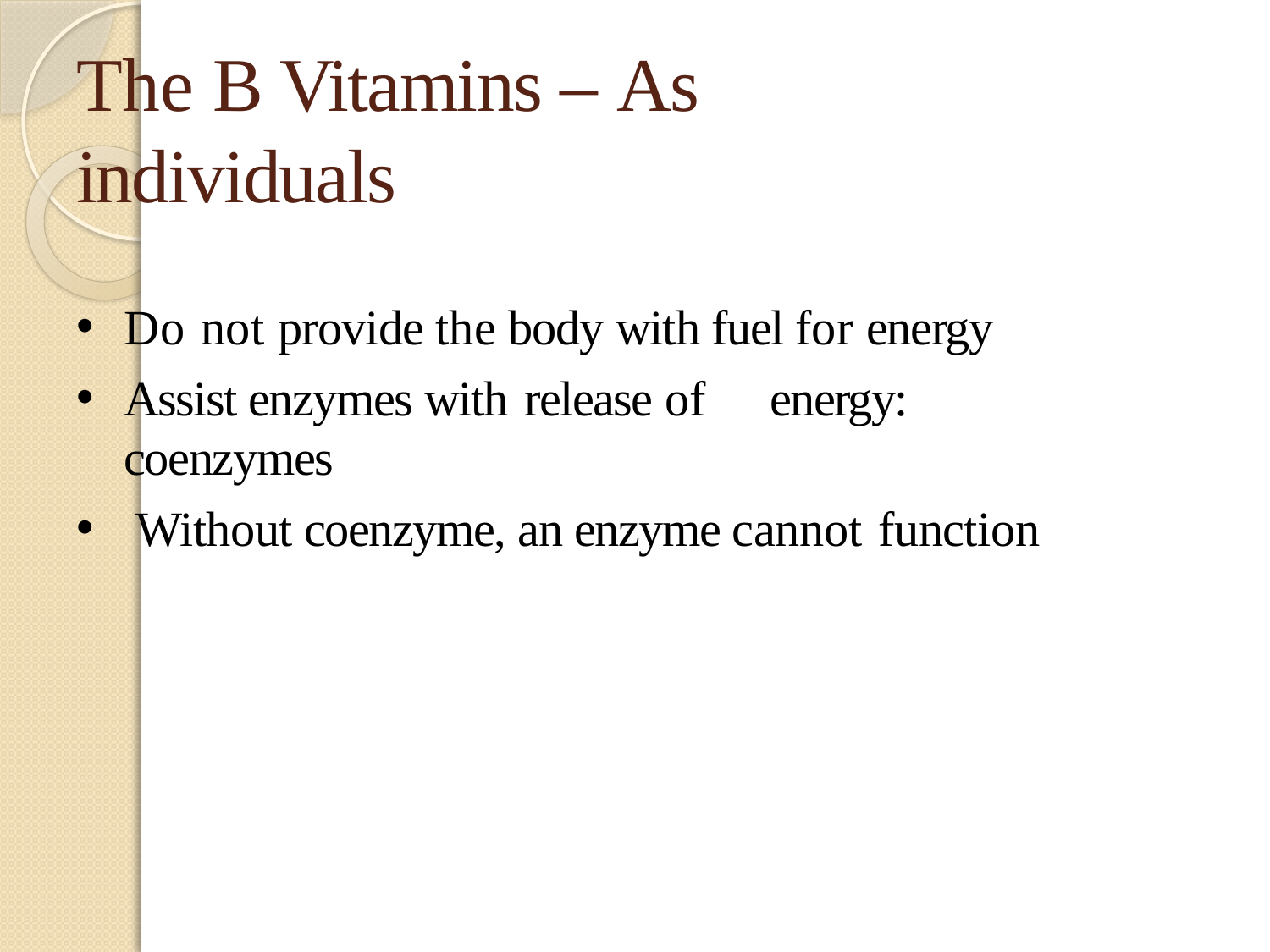

# The B Vitamins – As individuals
Do not provide the body with fuel for energy
Assist enzymes with release of	energy: coenzymes
Without coenzyme, an enzyme cannot function